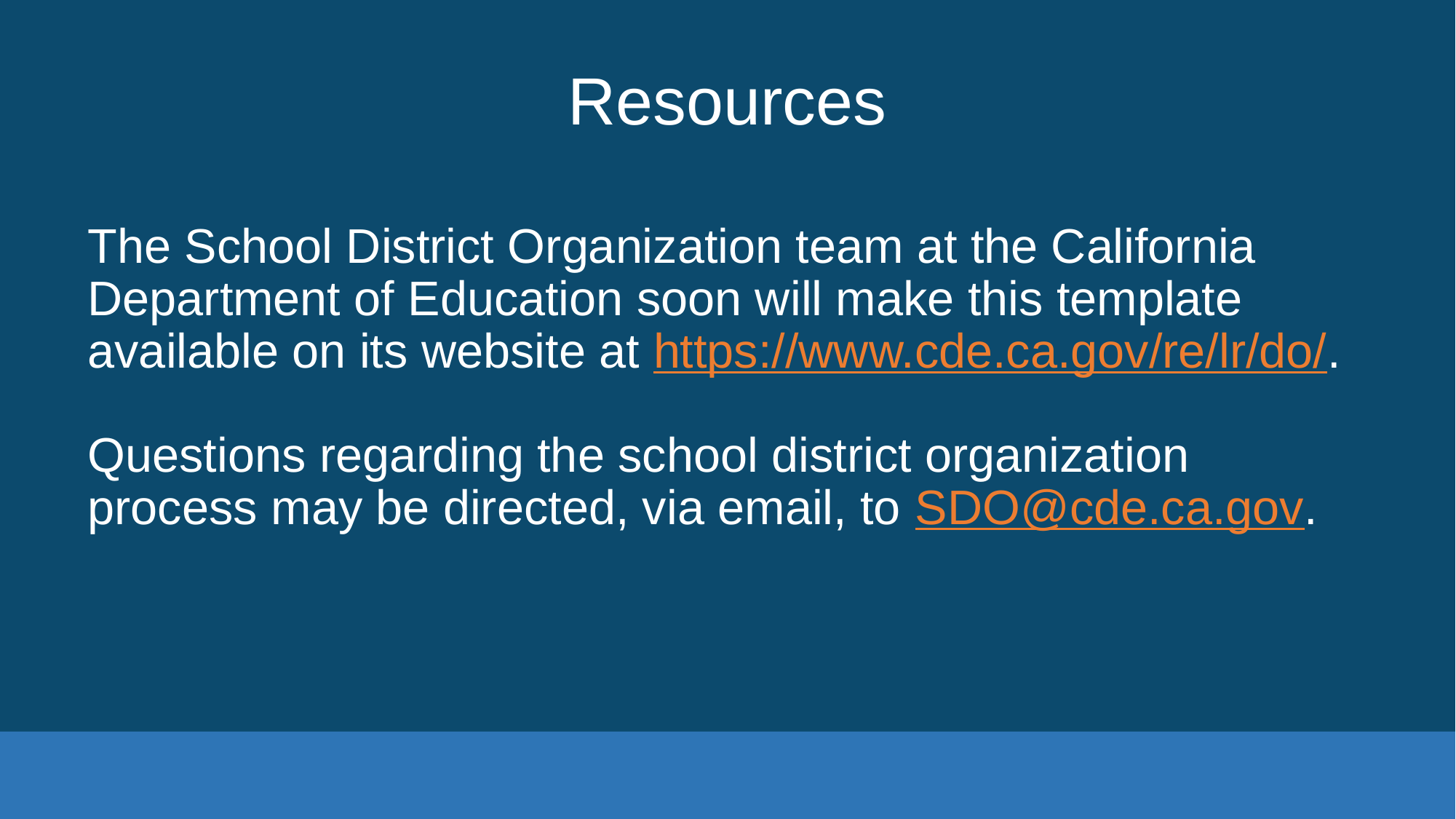

# Resources
The School District Organization team at the California Department of Education soon will make this template available on its website at https://www.cde.ca.gov/re/lr/do/.
Questions regarding the school district organization process may be directed, via email, to SDO@cde.ca.gov.